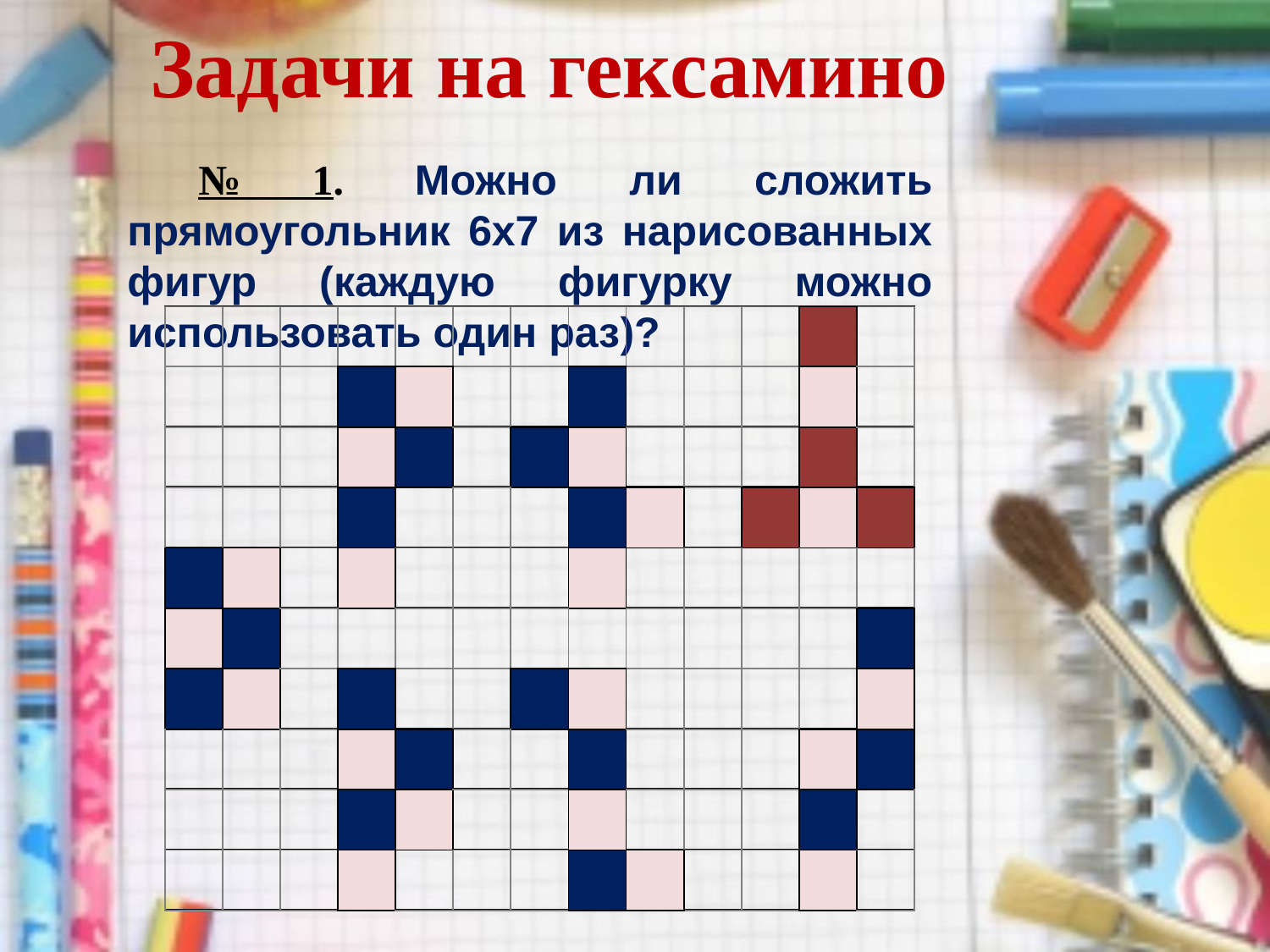

Задачи на гексамино
 № 1. Можно ли сложить прямоугольник 6х7 из нарисованных фигур (каждую фигурку можно использовать один раз)?
|  |  |  |  |  |  |  |  |  |  |  |  |  |
| --- | --- | --- | --- | --- | --- | --- | --- | --- | --- | --- | --- | --- |
|  |  |  |  |  |  |  |  |  |  |  |  |  |
|  |  |  |  |  |  |  |  |  |  |  |  |  |
|  |  |  |  |  |  |  |  |  |  |  |  |  |
|  |  |  |  |  |  |  |  |  |  |  |  |  |
|  |  |  |  |  |  |  |  |  |  |  |  |  |
|  |  |  |  |  |  |  |  |  |  |  |  |  |
|  |  |  |  |  |  |  |  |  |  |  |  |  |
|  |  |  |  |  |  |  |  |  |  |  |  |  |
|  |  |  |  |  |  |  |  |  |  |  |  |  |
|  |  |  |  |  |  |  |  |  |  |  |  |  |
| --- | --- | --- | --- | --- | --- | --- | --- | --- | --- | --- | --- | --- |
|  |  |  |  |  |  |  |  |  |  |  |  |  |
|  |  |  |  |  |  |  |  |  |  |  |  |  |
|  |  |  |  |  |  |  |  |  |  |  |  |  |
|  |  |  |  |  |  |  |  |  |  |  |  |  |
|  |  |  |  |  |  |  |  |  |  |  |  |  |
|  |  |  |  |  |  |  |  |  |  |  |  |  |
|  |  |  |  |  |  |  |  |  |  |  |  |  |
|  |  |  |  |  |  |  |  |  |  |  |  |  |
|  |  |  |  |  |  |  |  |  |  |  |  |  |